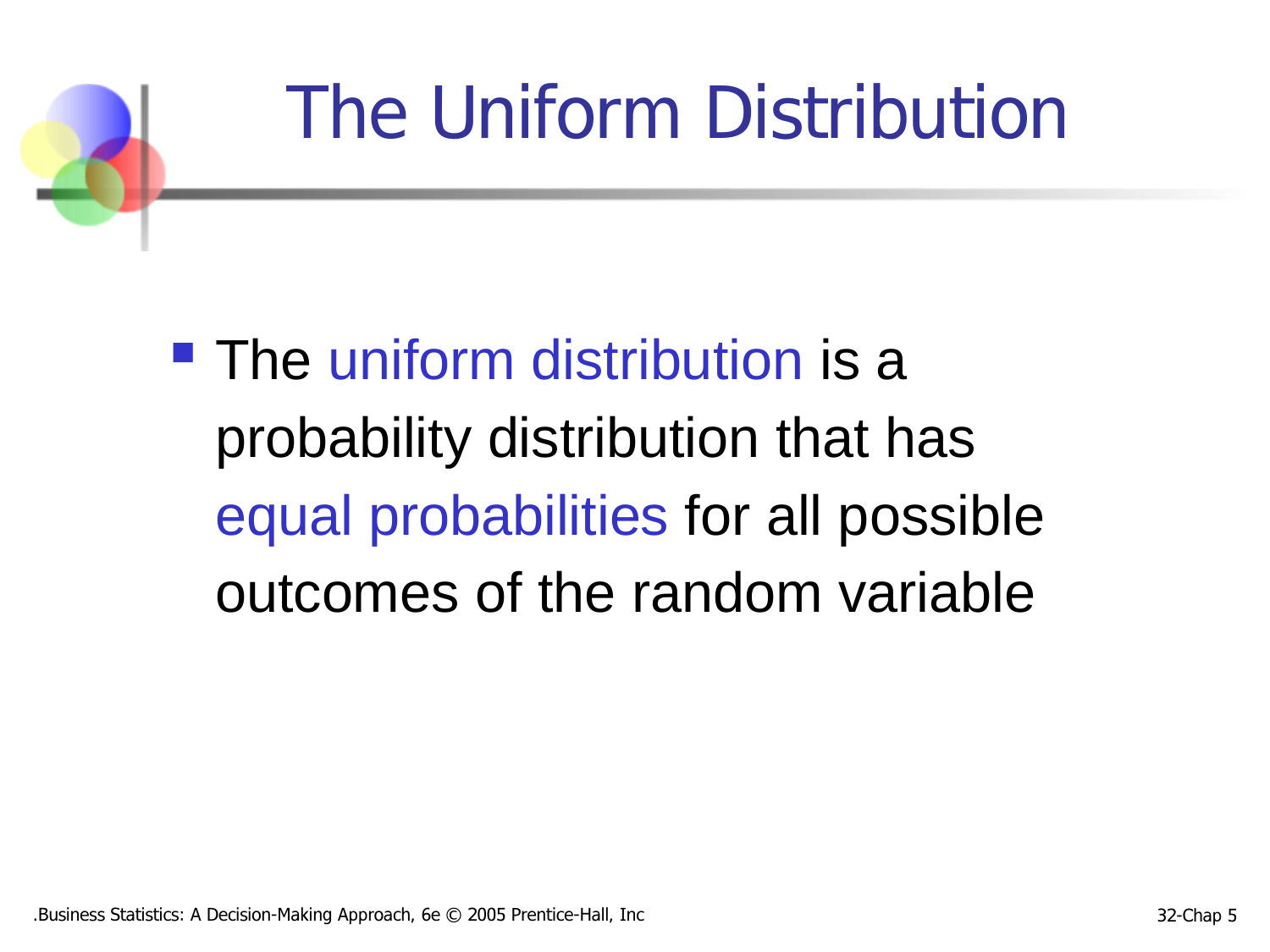

# The Uniform Distribution
The uniform distribution is a probability distribution that has equal probabilities for all possible outcomes of the random variable
Business Statistics: A Decision-Making Approach, 6e © 2005 Prentice-Hall, Inc.
Chap 5-32